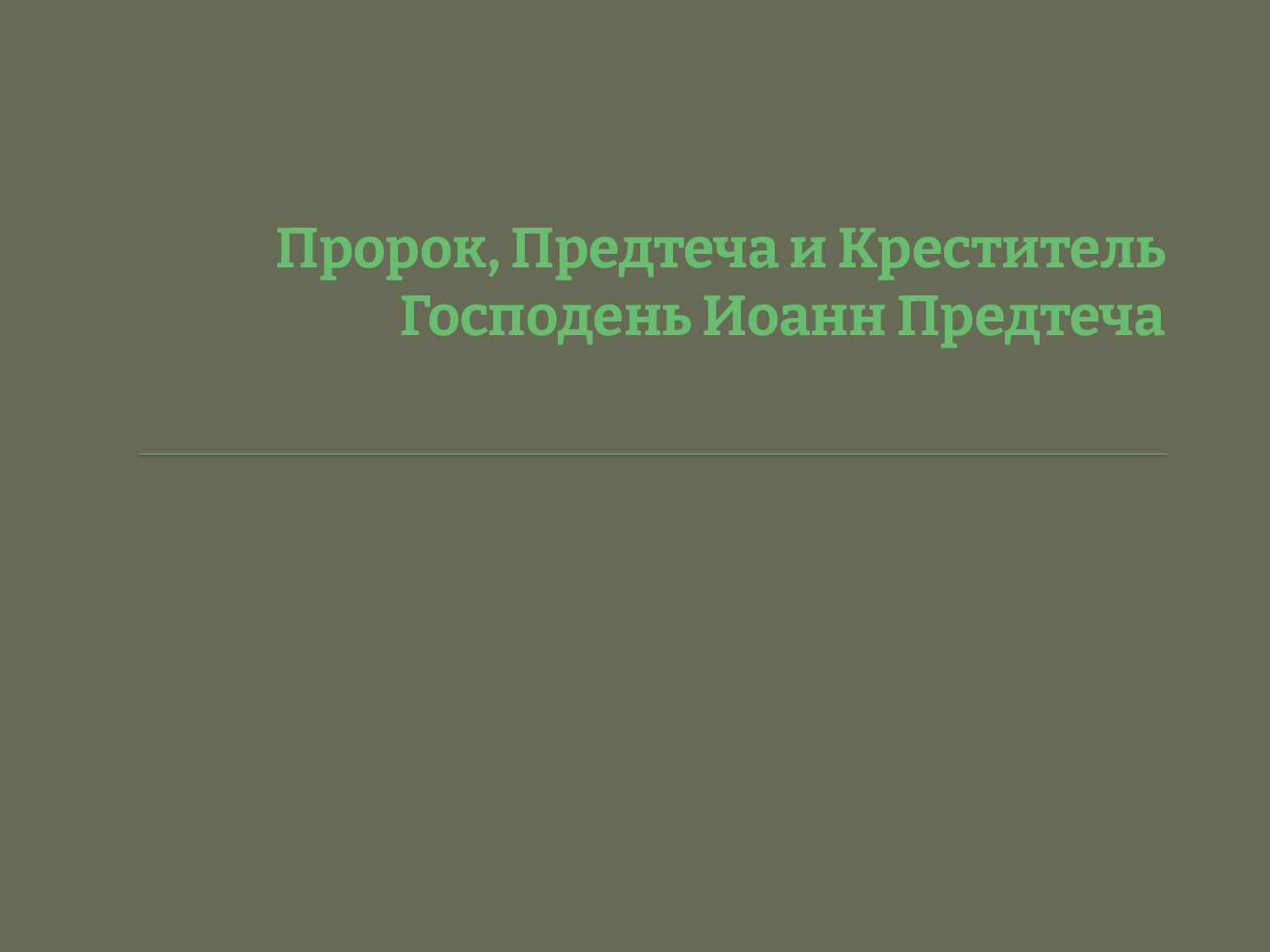

# Пророк, Предтеча и Креститель Господень Иоанн Предтеча